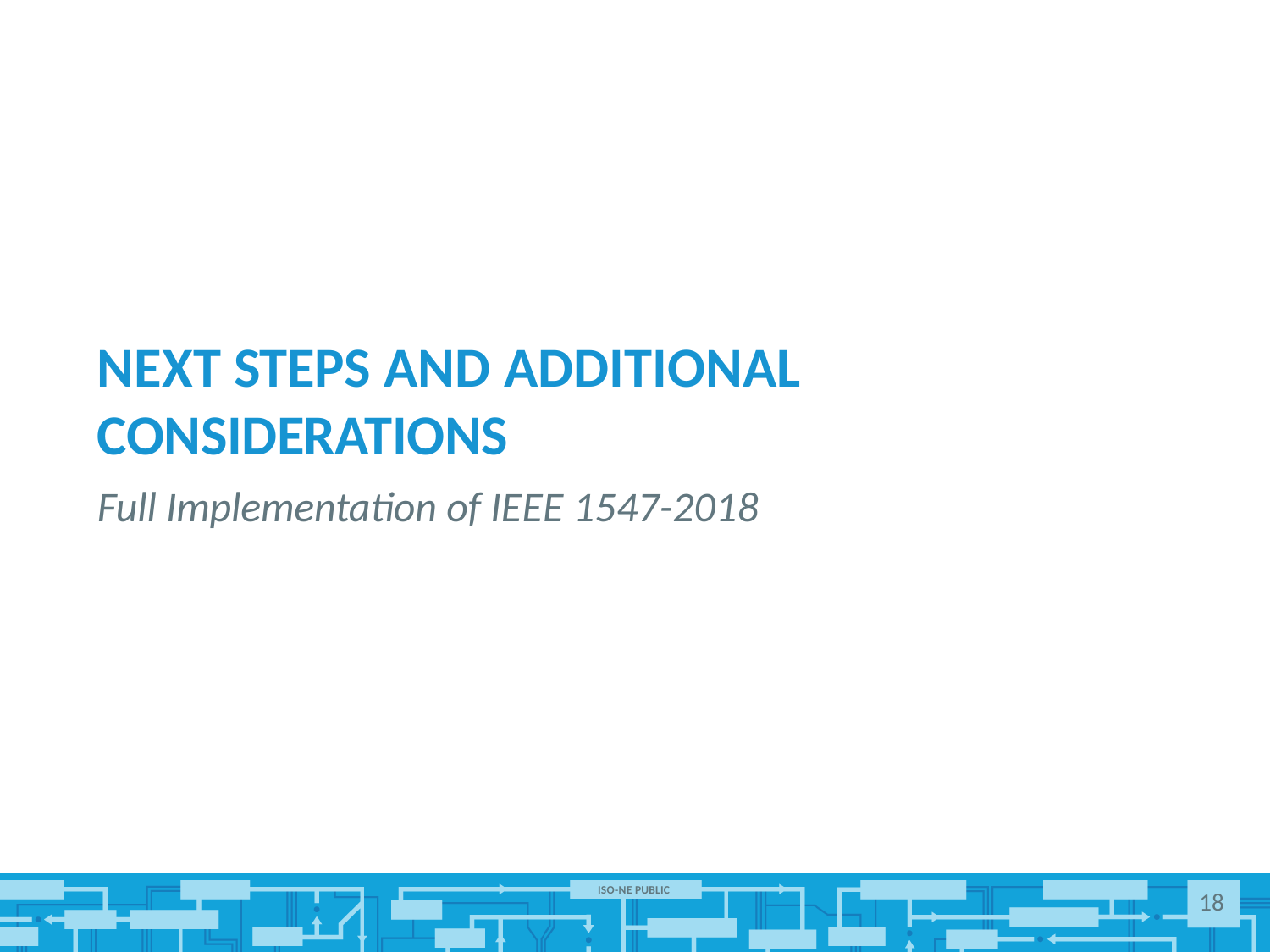

# NEXT STEPS AND ADDITIONAL  CONSIDERATIONS
Full Implementation of IEEE 1547-2018
ISO-NE PUBLIC
18